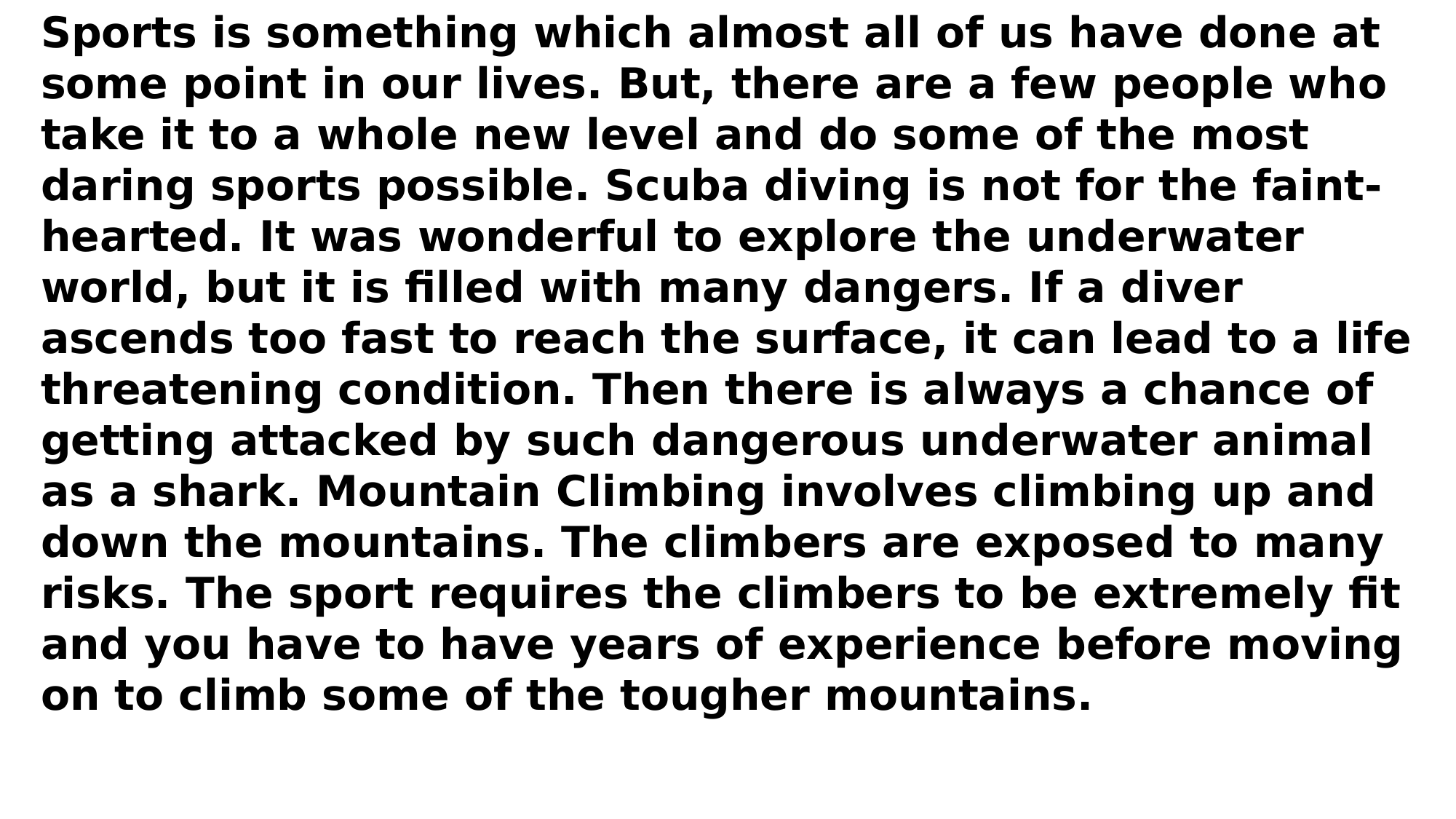

Sports is something which almost all of us have done at some point in our lives. But, there are a few people who take it to a whole new level and do some of the most daring sports possible. Scuba diving is not for the faint-hearted. It was wonderful to explore the underwater world, but it is filled with many dangers. If a diver ascends too fast to reach the surface, it can lead to a life threatening condition. Then there is always a chance of getting attacked by such dangerous underwater animal as a shark. Mountain Climbing involves climbing up and down the mountains. The climbers are exposed to many risks. The sport requires the climbers to be extremely fit and you have to have years of experience before moving on to climb some of the tougher mountains.